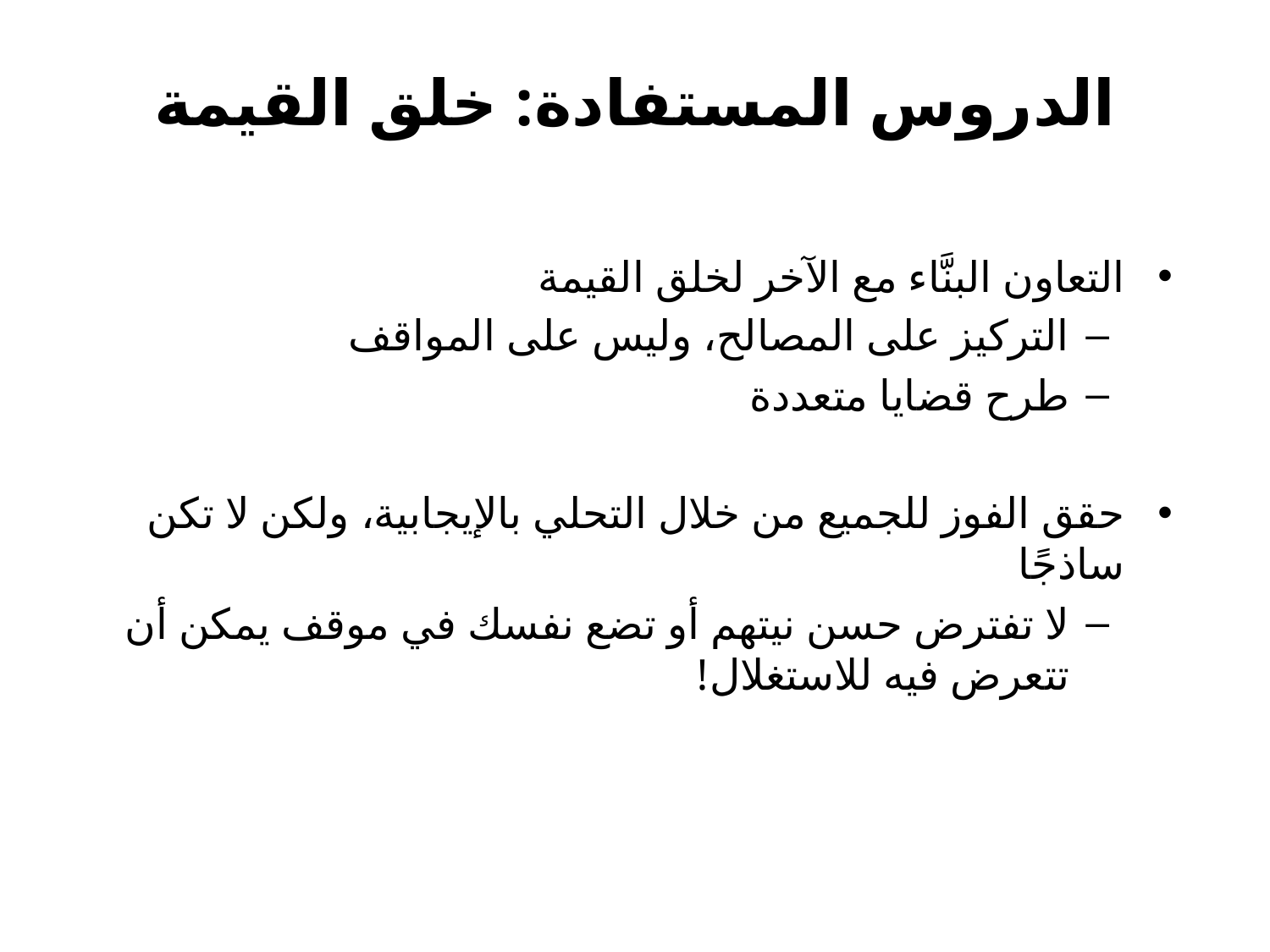

# الدروس المستفادة: خلق القيمة
التعاون البنَّاء مع الآخر لخلق القيمة
التركيز على المصالح، وليس على المواقف
طرح قضايا متعددة

حقق الفوز للجميع من خلال التحلي بالإيجابية، ولكن لا تكن ساذجًا
لا تفترض حسن نيتهم أو تضع نفسك في موقف يمكن أن تتعرض فيه للاستغلال!